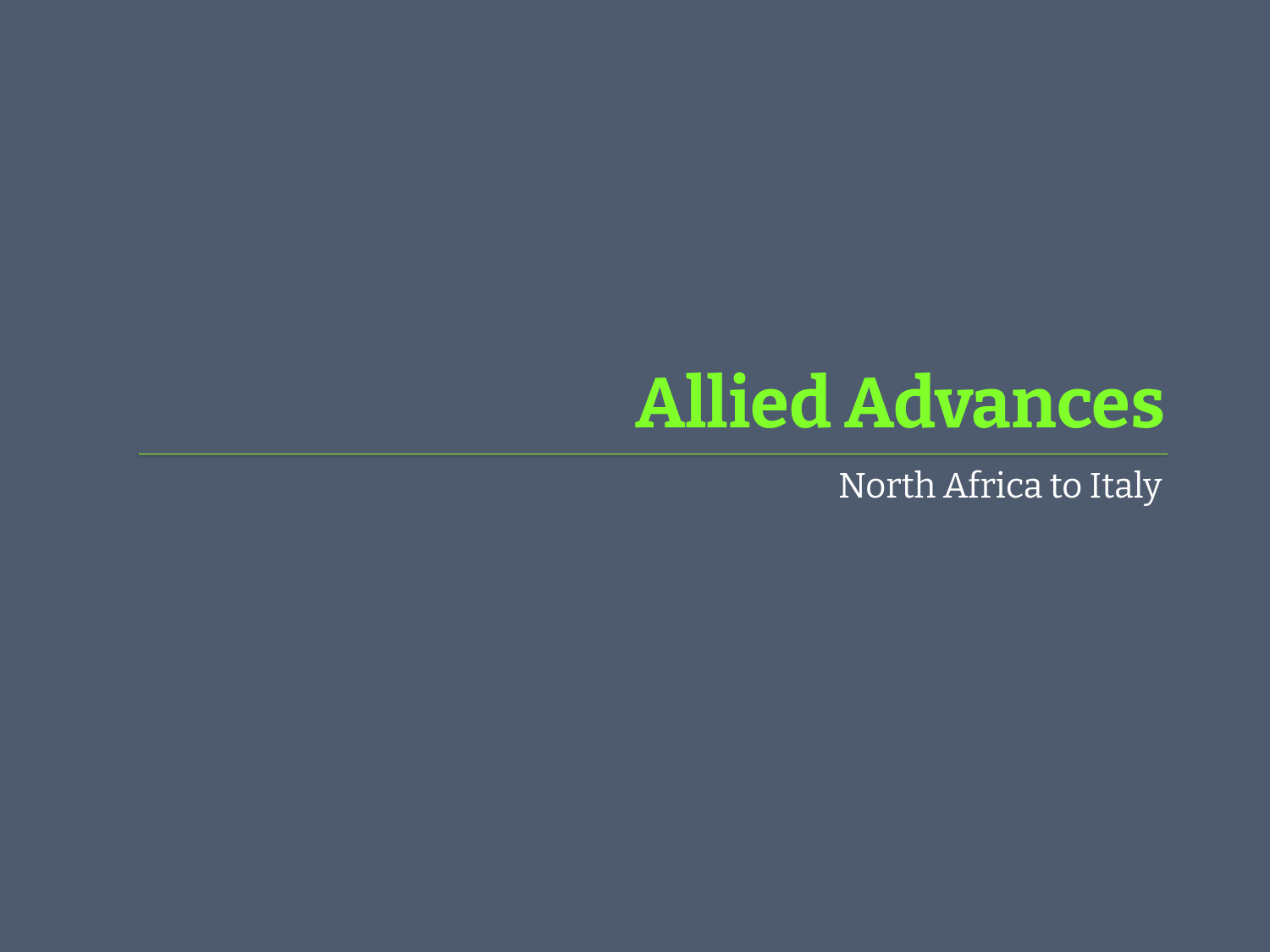

# Allied Advances
North Africa to Italy